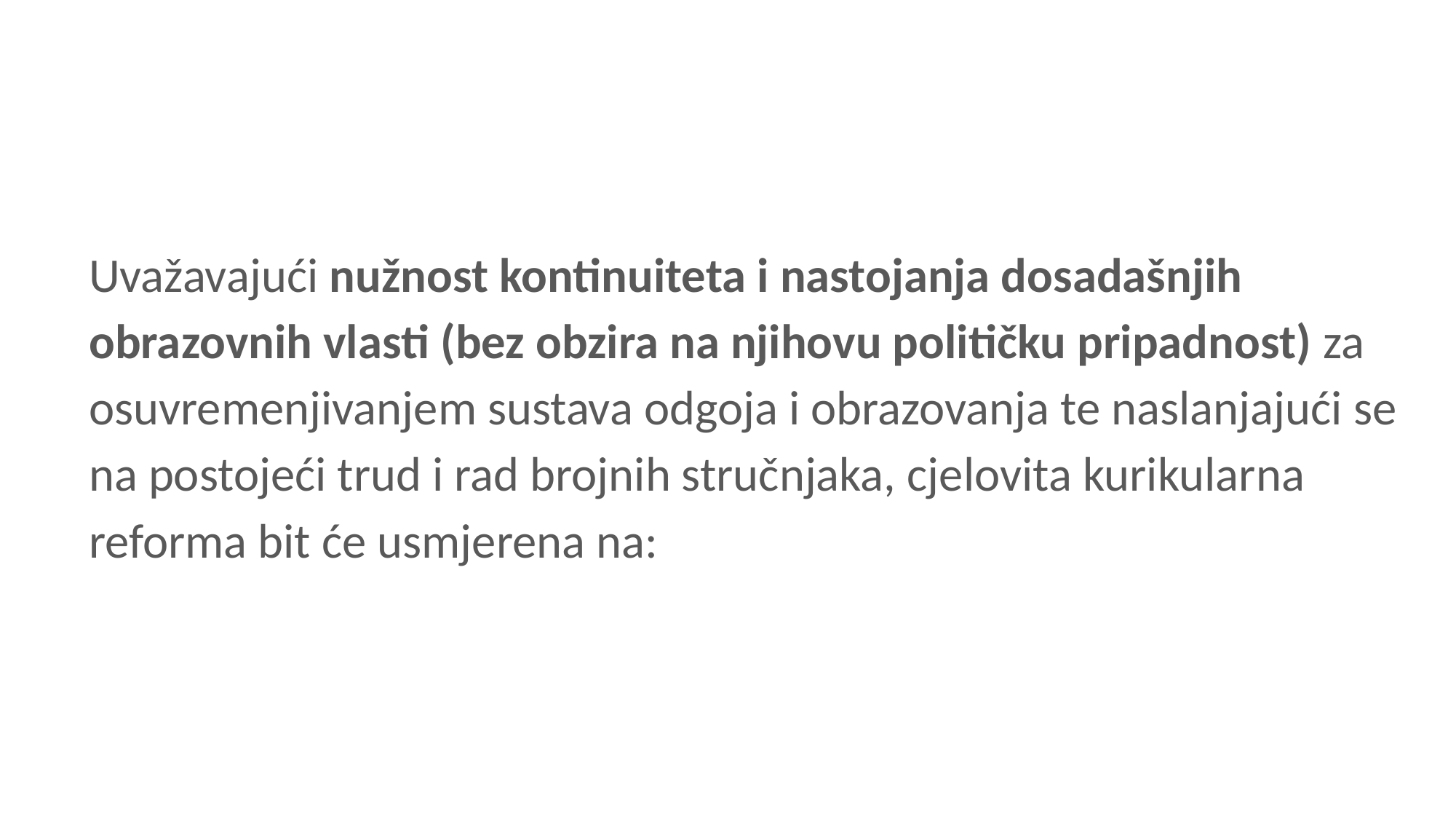

Uvažavajući nužnost kontinuiteta i nastojanja dosadašnjih obrazovnih vlasti (bez obzira na njihovu političku pripadnost) za osuvremenjivanjem sustava odgoja i obrazovanja te naslanjajući se na postojeći trud i rad brojnih stručnjaka, cjelovita kurikularna reforma bit će usmjerena na: